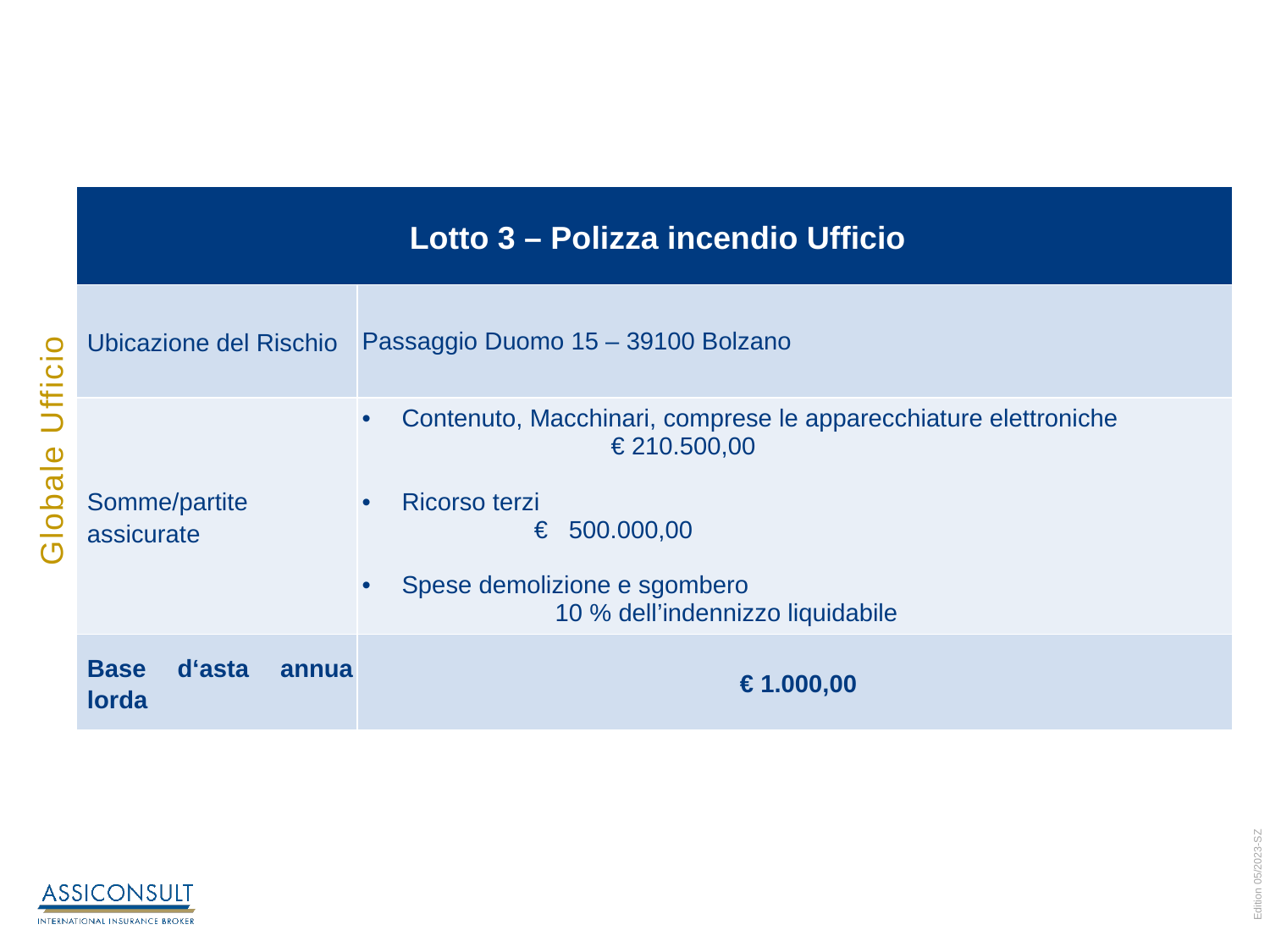

| Lotto 3 – Polizza incendio Ufficio |  |
| --- | --- |
| Ubicazione del Rischio | Passaggio Duomo 15 – 39100 Bolzano |
| Somme/partite assicurate | Contenuto, Macchinari, comprese le apparecchiature elettroniche € 210.500,00 Ricorso terzi € 500.000,00 Spese demolizione e sgombero 10 % dell’indennizzo liquidabile |
| Base d‘asta annua lorda | € 1.000,00 |
Globale Ufficio